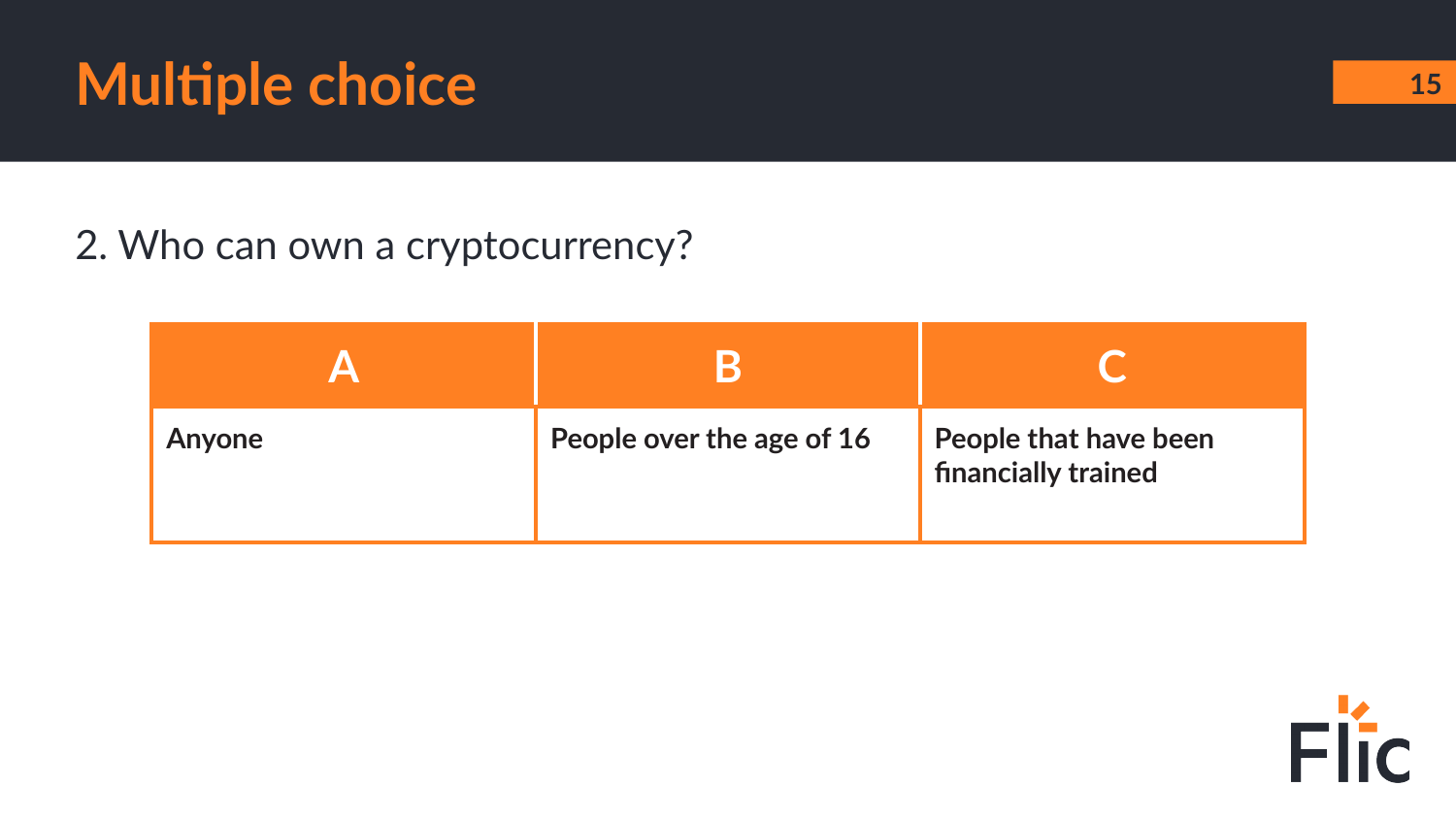

Multiple choice
15
2. Who can own a cryptocurrency?

| A | B | C |
| --- | --- | --- |
| Anyone | People over the age of 16 | People that have been financially trained |